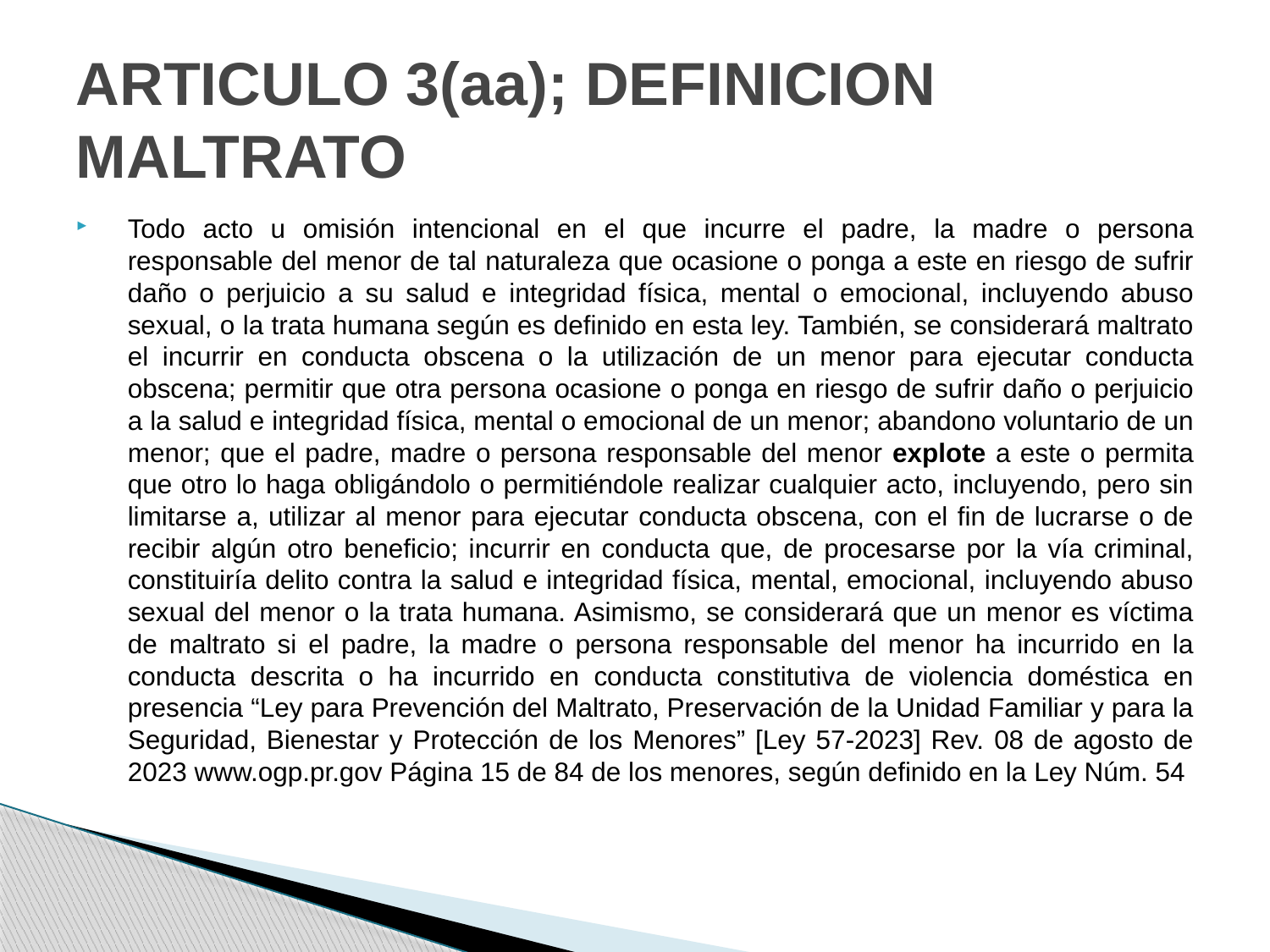

# ARTICULO 3(aa); DEFINICION MALTRATO
Todo acto u omisión intencional en el que incurre el padre, la madre o persona responsable del menor de tal naturaleza que ocasione o ponga a este en riesgo de sufrir daño o perjuicio a su salud e integridad física, mental o emocional, incluyendo abuso sexual, o la trata humana según es definido en esta ley. También, se considerará maltrato el incurrir en conducta obscena o la utilización de un menor para ejecutar conducta obscena; permitir que otra persona ocasione o ponga en riesgo de sufrir daño o perjuicio a la salud e integridad física, mental o emocional de un menor; abandono voluntario de un menor; que el padre, madre o persona responsable del menor explote a este o permita que otro lo haga obligándolo o permitiéndole realizar cualquier acto, incluyendo, pero sin limitarse a, utilizar al menor para ejecutar conducta obscena, con el fin de lucrarse o de recibir algún otro beneficio; incurrir en conducta que, de procesarse por la vía criminal, constituiría delito contra la salud e integridad física, mental, emocional, incluyendo abuso sexual del menor o la trata humana. Asimismo, se considerará que un menor es víctima de maltrato si el padre, la madre o persona responsable del menor ha incurrido en la conducta descrita o ha incurrido en conducta constitutiva de violencia doméstica en presencia “Ley para Prevención del Maltrato, Preservación de la Unidad Familiar y para la Seguridad, Bienestar y Protección de los Menores” [Ley 57-2023] Rev. 08 de agosto de 2023 www.ogp.pr.gov Página 15 de 84 de los menores, según definido en la Ley Núm. 54